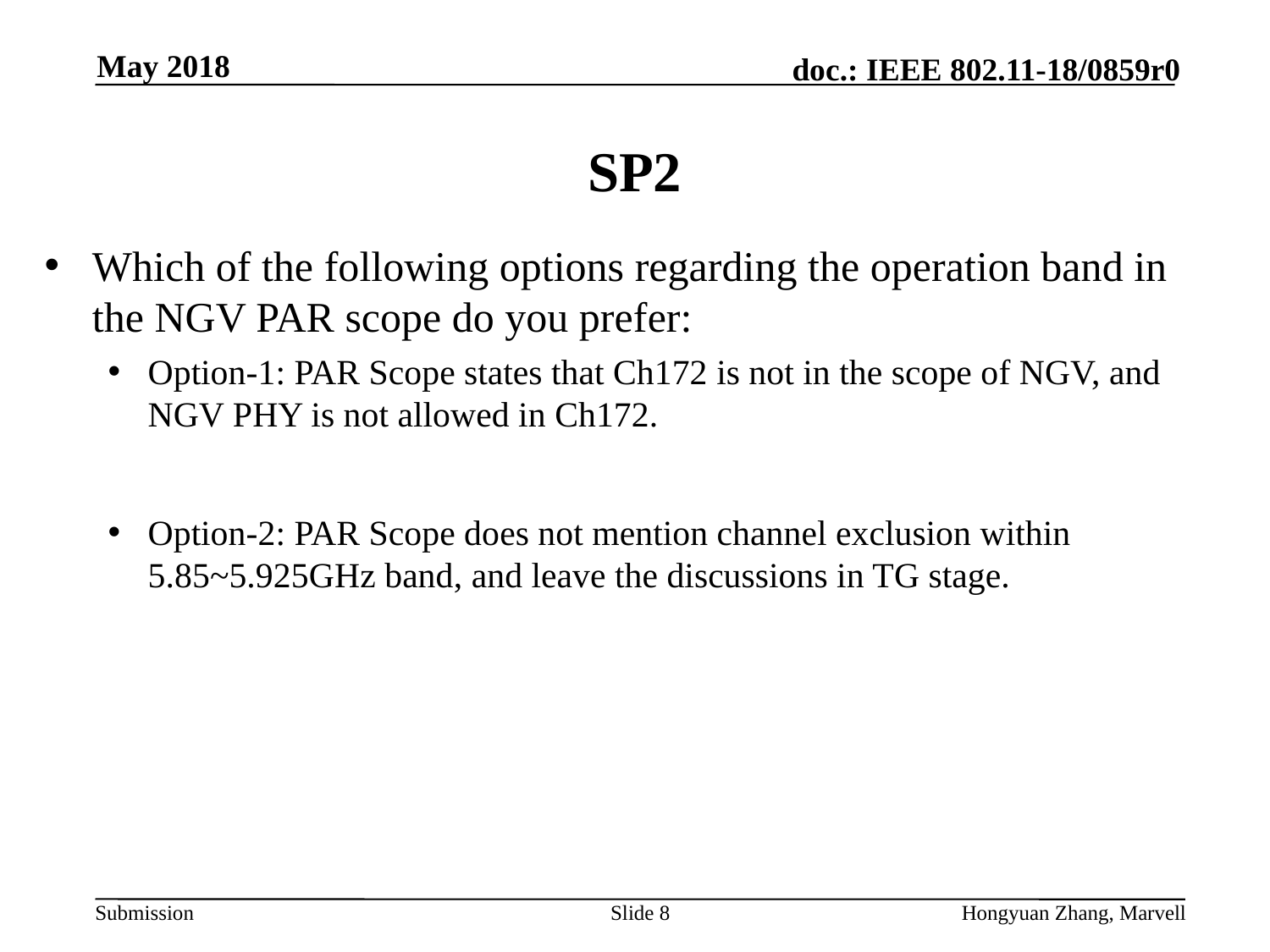

May 2018
# SP2
Which of the following options regarding the operation band in the NGV PAR scope do you prefer:
Option-1: PAR Scope states that Ch172 is not in the scope of NGV, and NGV PHY is not allowed in Ch172.

Option-2: PAR Scope does not mention channel exclusion within 5.85~5.925GHz band, and leave the discussions in TG stage.

Slide 8
Hongyuan Zhang, Marvell